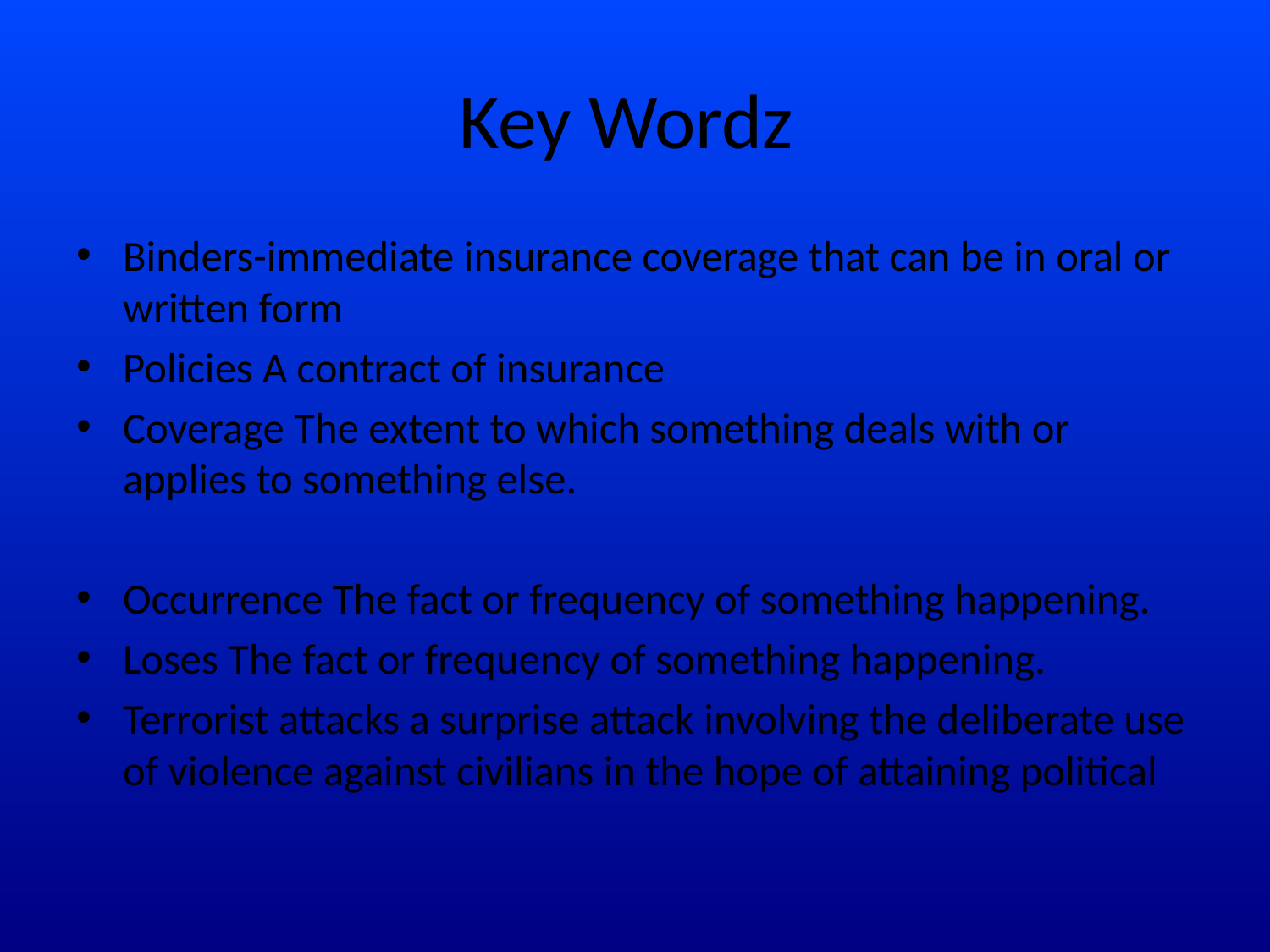

# Key Wordz
Binders-immediate insurance coverage that can be in oral or written form
Policies A contract of insurance
Coverage The extent to which something deals with or applies to something else.

Occurrence The fact or frequency of something happening.
Loses The fact or frequency of something happening.
Terrorist attacks a surprise attack involving the deliberate use of violence against civilians in the hope of attaining political